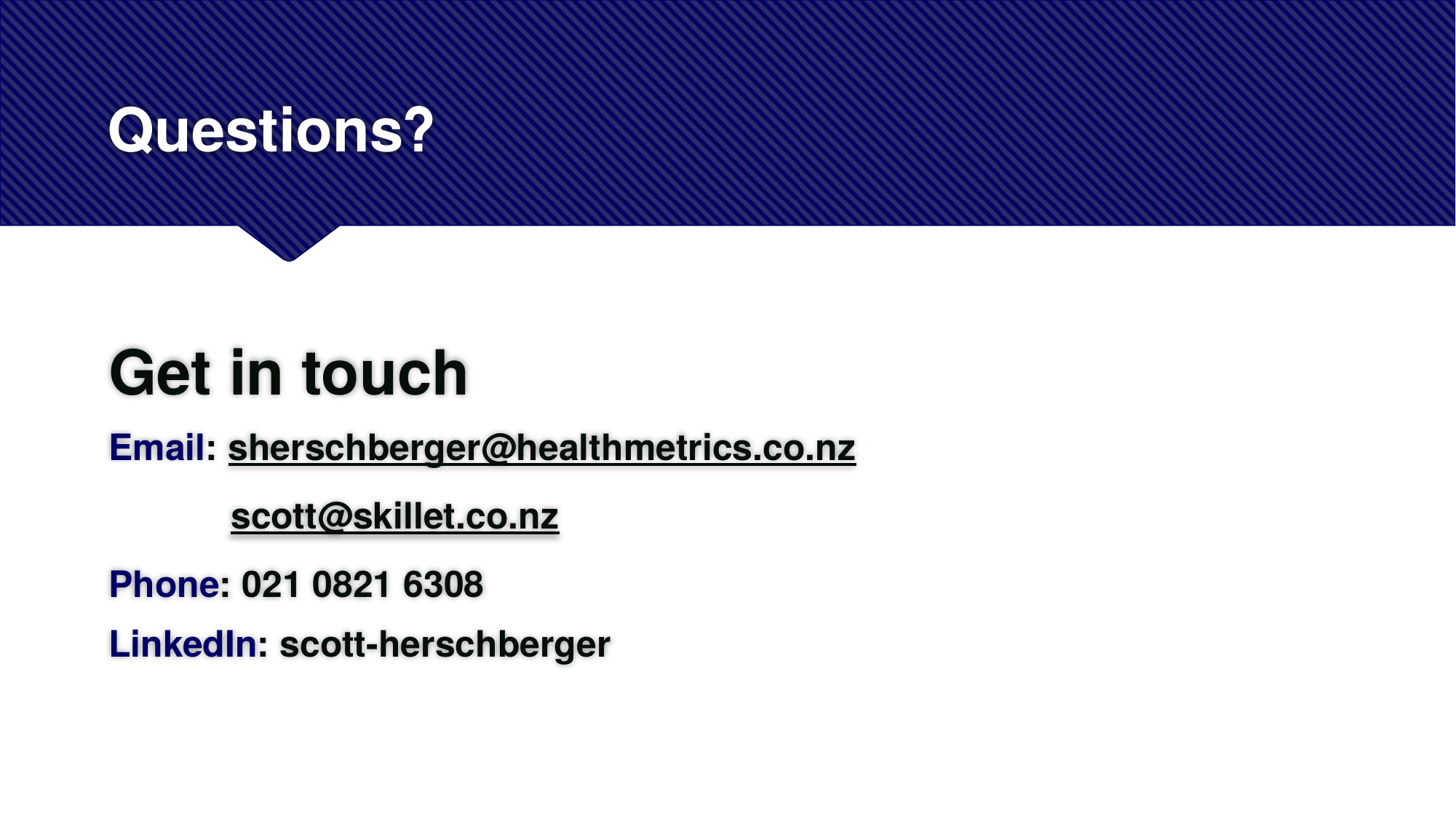

# Questions?
Get in touch
Email: sherschberger@healthmetrics.co.nz
            scott@skillet.co.nz
Phone: 021 0821 6308
LinkedIn: scott-herschberger